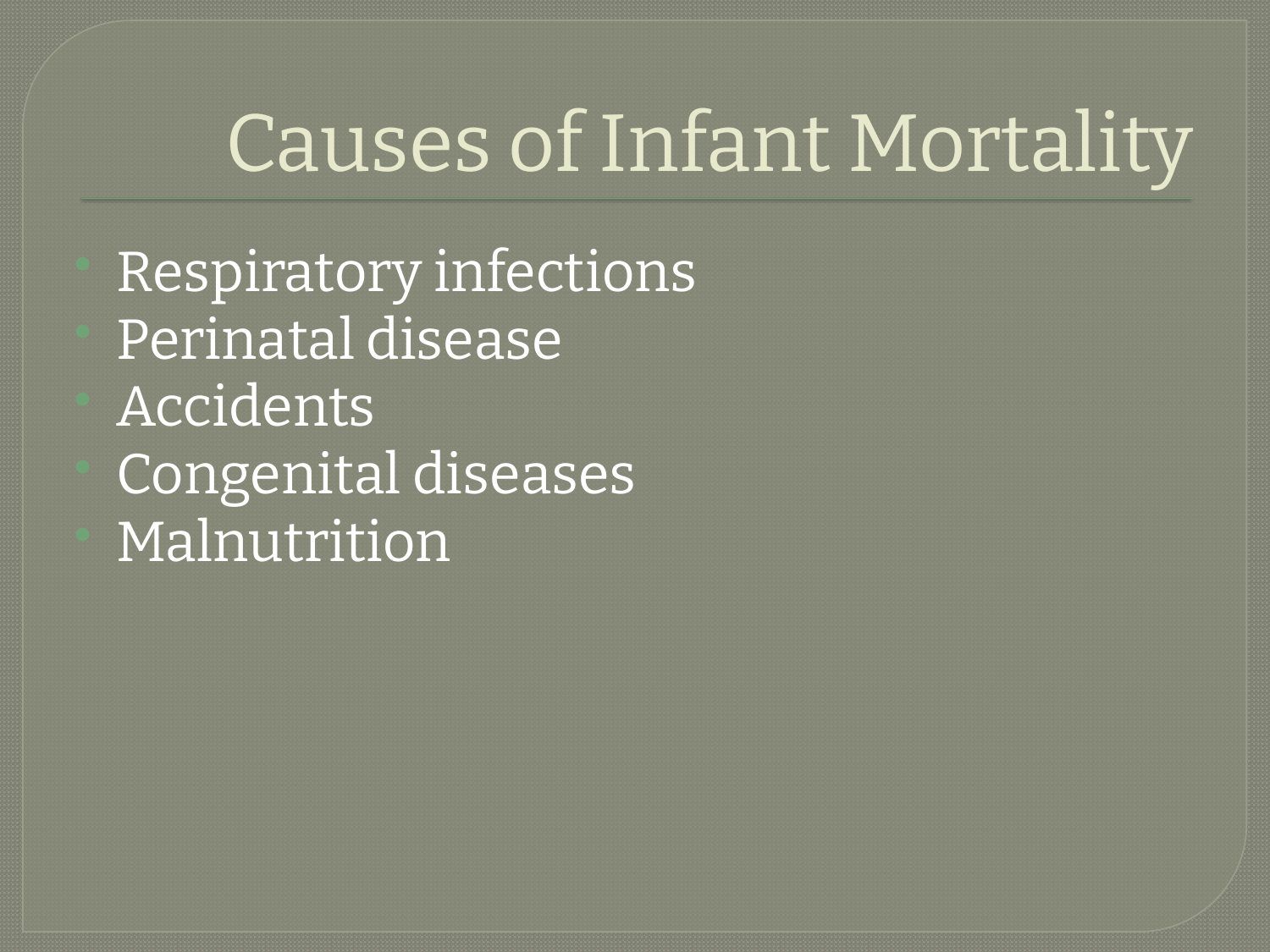

# Causes of Infant Mortality
Respiratory infections
Perinatal disease
Accidents
Congenital diseases
Malnutrition